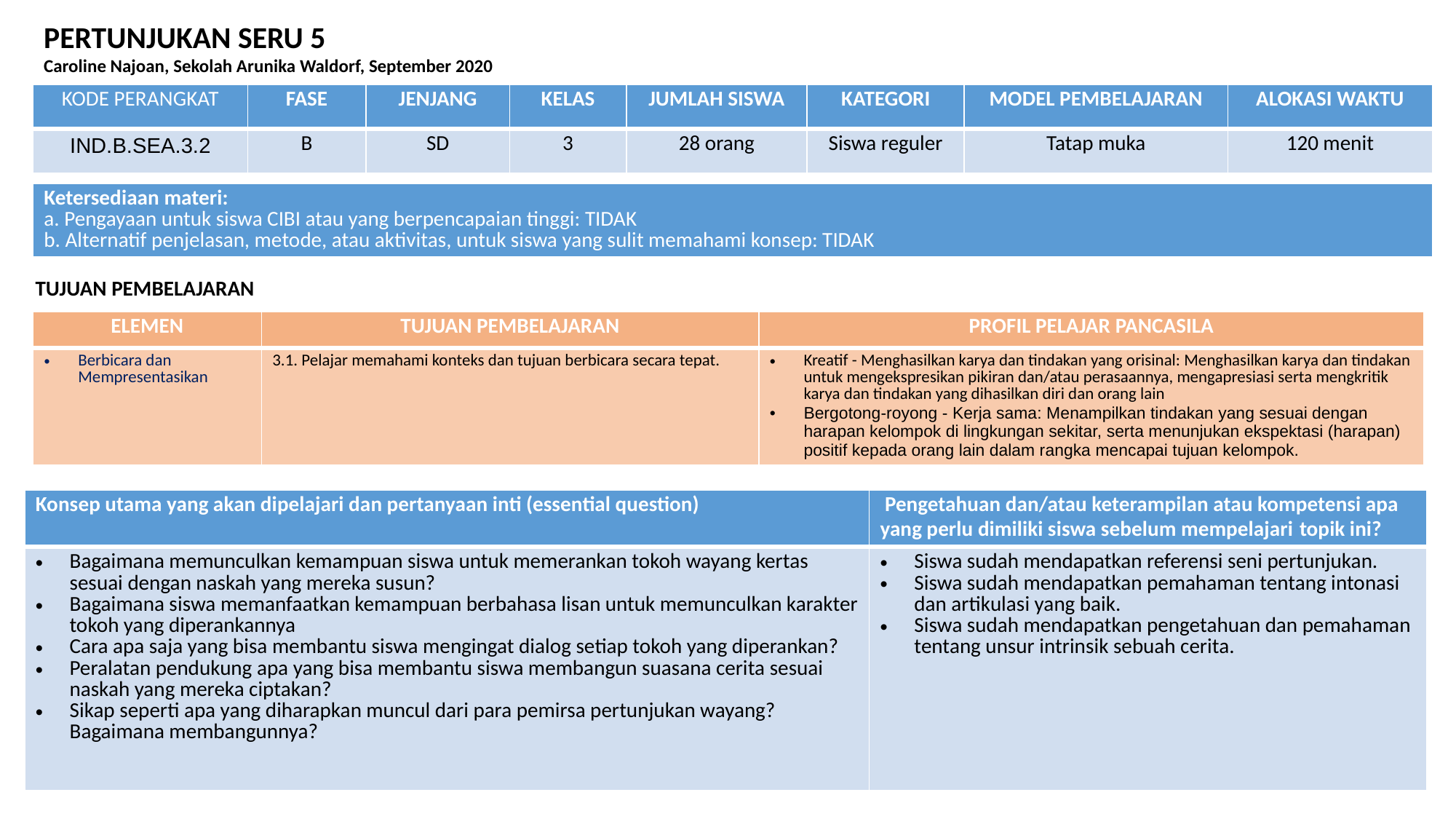

PERTUNJUKAN SERU 5
Caroline Najoan, Sekolah Arunika Waldorf, September 2020

| KODE PERANGKAT | FASE | JENJANG | KELAS | JUMLAH SISWA | KATEGORI | MODEL PEMBELAJARAN | ALOKASI WAKTU |
| --- | --- | --- | --- | --- | --- | --- | --- |
| IND.B.SEA.3.2 | B | SD | 3 | 28 orang | Siswa reguler | Tatap muka | 120 menit |
| Ketersediaan materi: a. Pengayaan untuk siswa CIBI atau yang berpencapaian tinggi: TIDAK b. Alternatif penjelasan, metode, atau aktivitas, untuk siswa yang sulit memahami konsep: TIDAK |
| --- |
TUJUAN PEMBELAJARAN
| ELEMEN | TUJUAN PEMBELAJARAN | PROFIL PELAJAR PANCASILA |
| --- | --- | --- |
| Berbicara dan Mempresentasikan | 3.1. Pelajar memahami konteks dan tujuan berbicara secara tepat. | Kreatif - Menghasilkan karya dan tindakan yang orisinal: Menghasilkan karya dan tindakan untuk mengekspresikan pikiran dan/atau perasaannya, mengapresiasi serta mengkritik karya dan tindakan yang dihasilkan diri dan orang lain Bergotong-royong - Kerja sama: Menampilkan tindakan yang sesuai dengan harapan kelompok di lingkungan sekitar, serta menunjukan ekspektasi (harapan) positif kepada orang lain dalam rangka mencapai tujuan kelompok. |
| Konsep utama yang akan dipelajari dan pertanyaan inti (essential question) | Pengetahuan dan/atau keterampilan atau kompetensi apa yang perlu dimiliki siswa sebelum mempelajari topik ini? |
| --- | --- |
| Bagaimana memunculkan kemampuan siswa untuk memerankan tokoh wayang kertas sesuai dengan naskah yang mereka susun? Bagaimana siswa memanfaatkan kemampuan berbahasa lisan untuk memunculkan karakter tokoh yang diperankannya Cara apa saja yang bisa membantu siswa mengingat dialog setiap tokoh yang diperankan? Peralatan pendukung apa yang bisa membantu siswa membangun suasana cerita sesuai naskah yang mereka ciptakan? Sikap seperti apa yang diharapkan muncul dari para pemirsa pertunjukan wayang? Bagaimana membangunnya? | Siswa sudah mendapatkan referensi seni pertunjukan. Siswa sudah mendapatkan pemahaman tentang intonasi dan artikulasi yang baik. Siswa sudah mendapatkan pengetahuan dan pemahaman tentang unsur intrinsik sebuah cerita. |